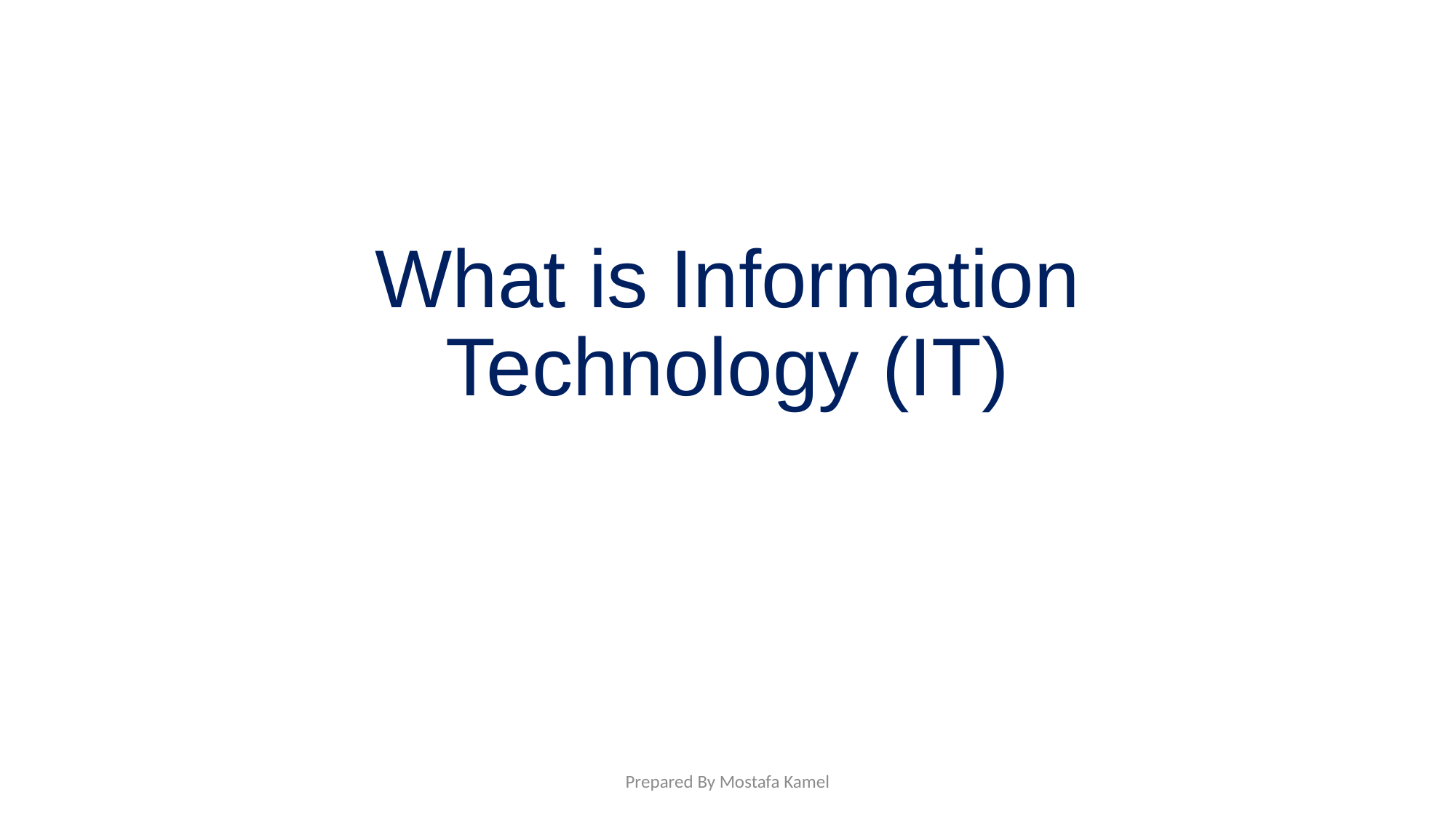

# What is Information Technology (IT)
Prepared By Mostafa Kamel